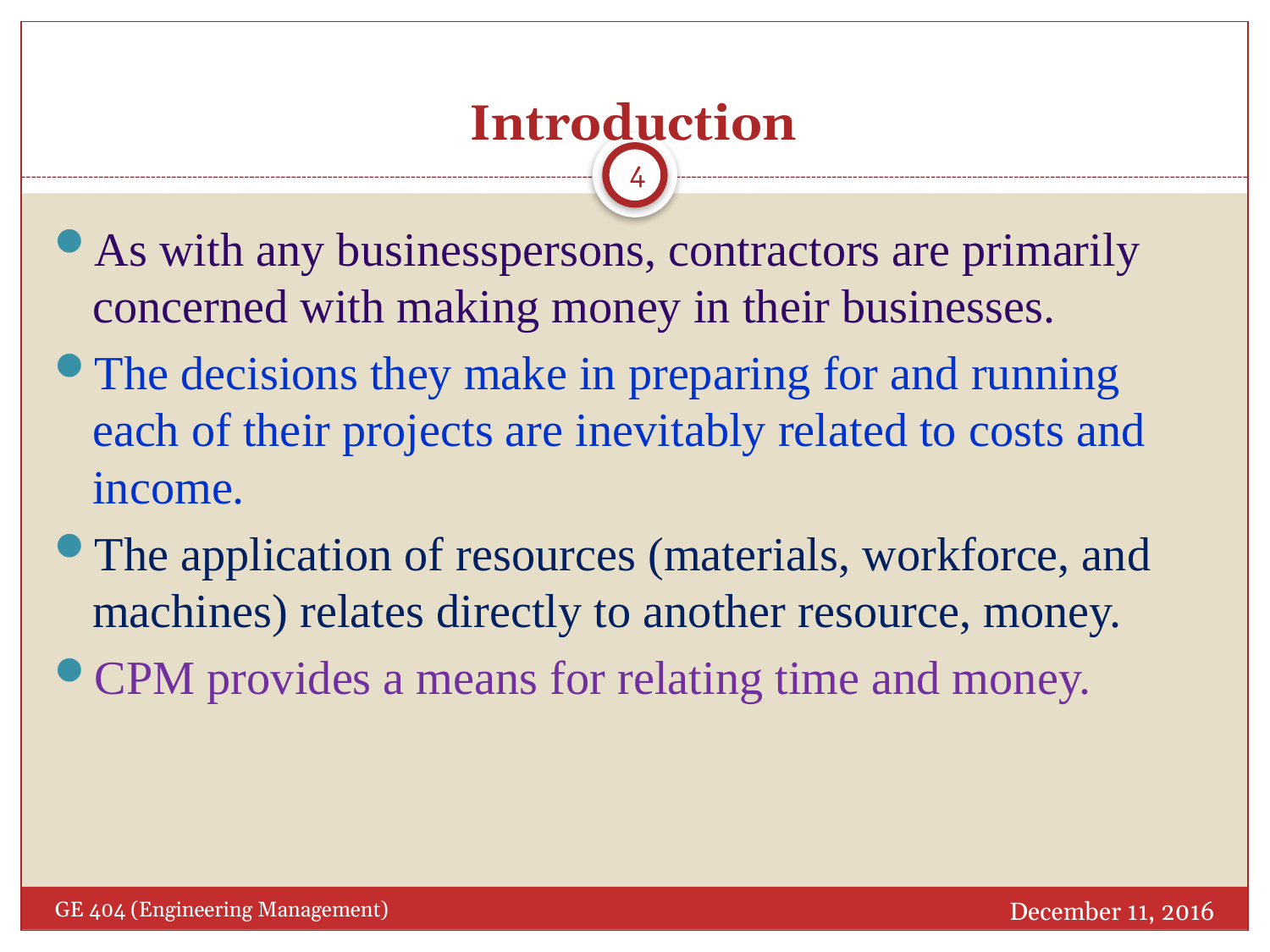

# Introduction
4
As with any businesspersons, contractors are primarily concerned with making money in their businesses.
The decisions they make in preparing for and running each of their projects are inevitably related to costs and income.
The application of resources (materials, workforce, and machines) relates directly to another resource, money.
CPM provides a means for relating time and money.

December 11, 2016
GE 404 (Engineering Management)